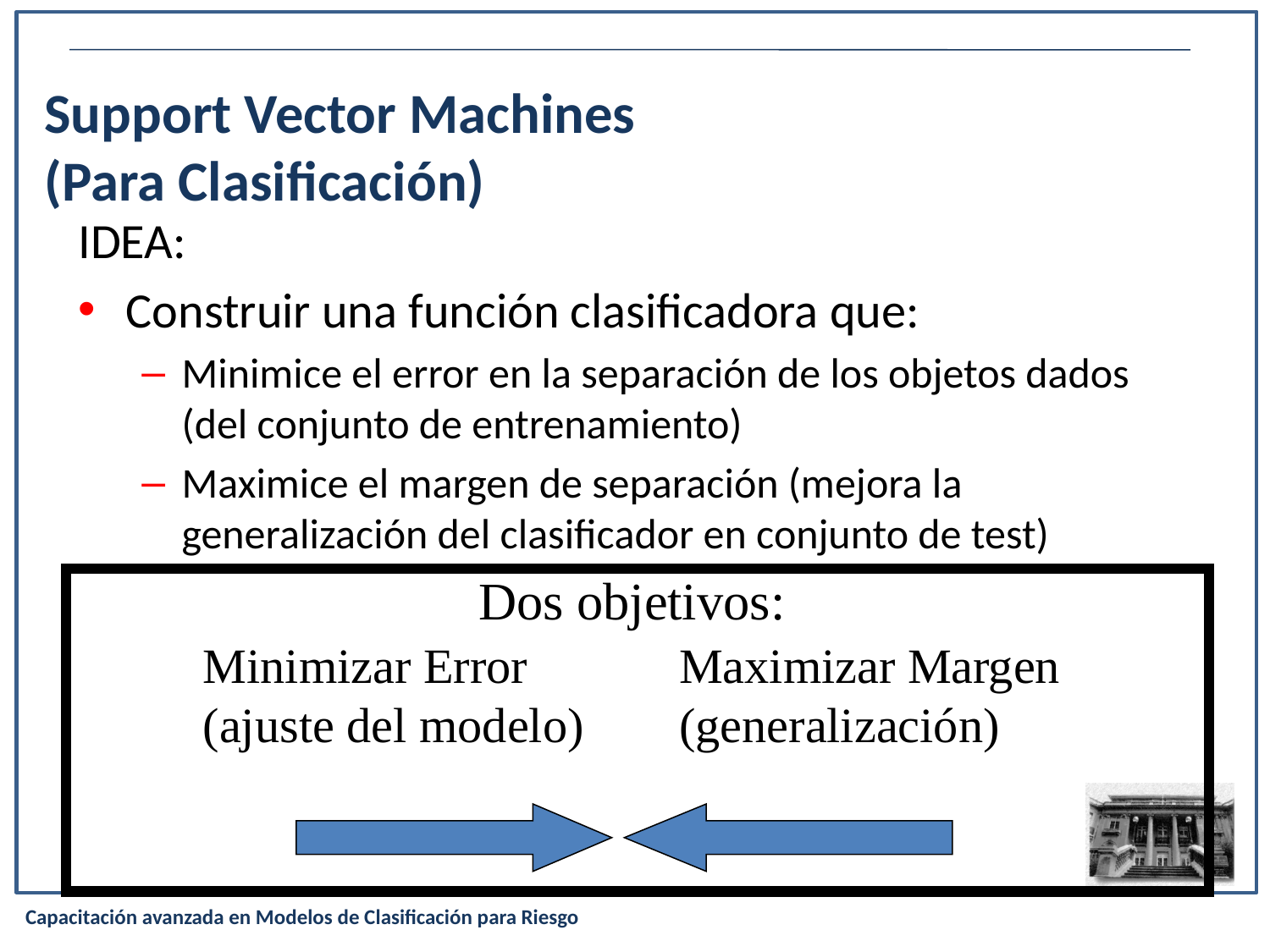

Support Vector Machines
(Para Clasificación)
IDEA:
Construir una función clasificadora que:
Minimice el error en la separación de los objetos dados (del conjunto de entrenamiento)
Maximice el margen de separación (mejora la generalización del clasificador en conjunto de test)
Dos objetivos:

Minimizar Error
(ajuste del modelo)
Maximizar Margen
(generalización)